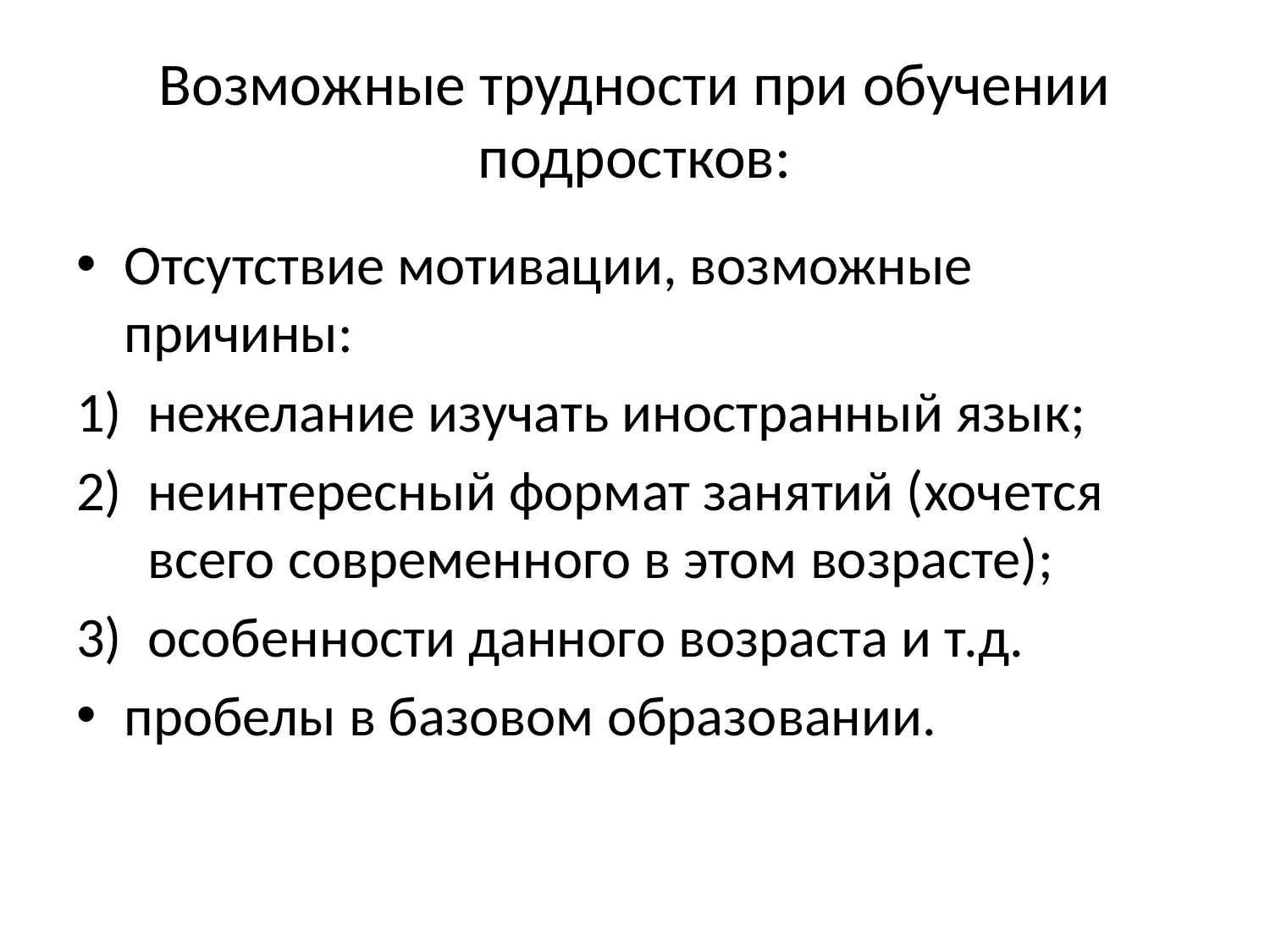

# Возможные трудности при обучении подростков:
Отсутствие мотивации, возможные причины:
нежелание изучать иностранный язык;
неинтересный формат занятий (хочется всего современного в этом возрасте);
особенности данного возраста и т.д.
пробелы в базовом образовании.